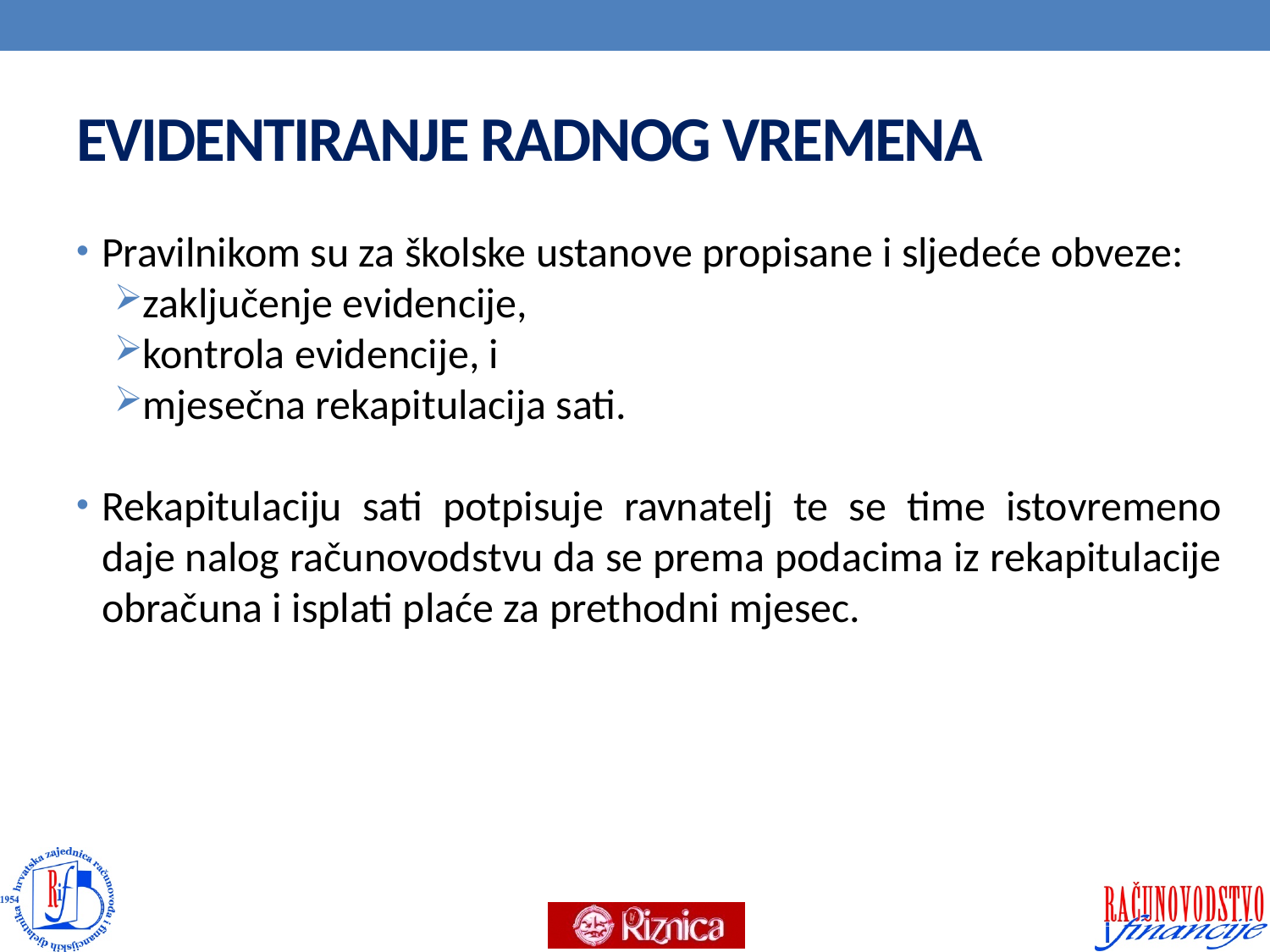

# EVIDENTIRANJE RADNOG VREMENA
Pravilnikom su za školske ustanove propisane i sljedeće obveze:
zaključenje evidencije,
kontrola evidencije, i
mjesečna rekapitulacija sati.

Rekapitulaciju sati potpisuje ravnatelj te se time istovremeno daje nalog računovodstvu da se prema podacima iz rekapitulacije obračuna i isplati plaće za prethodni mjesec.